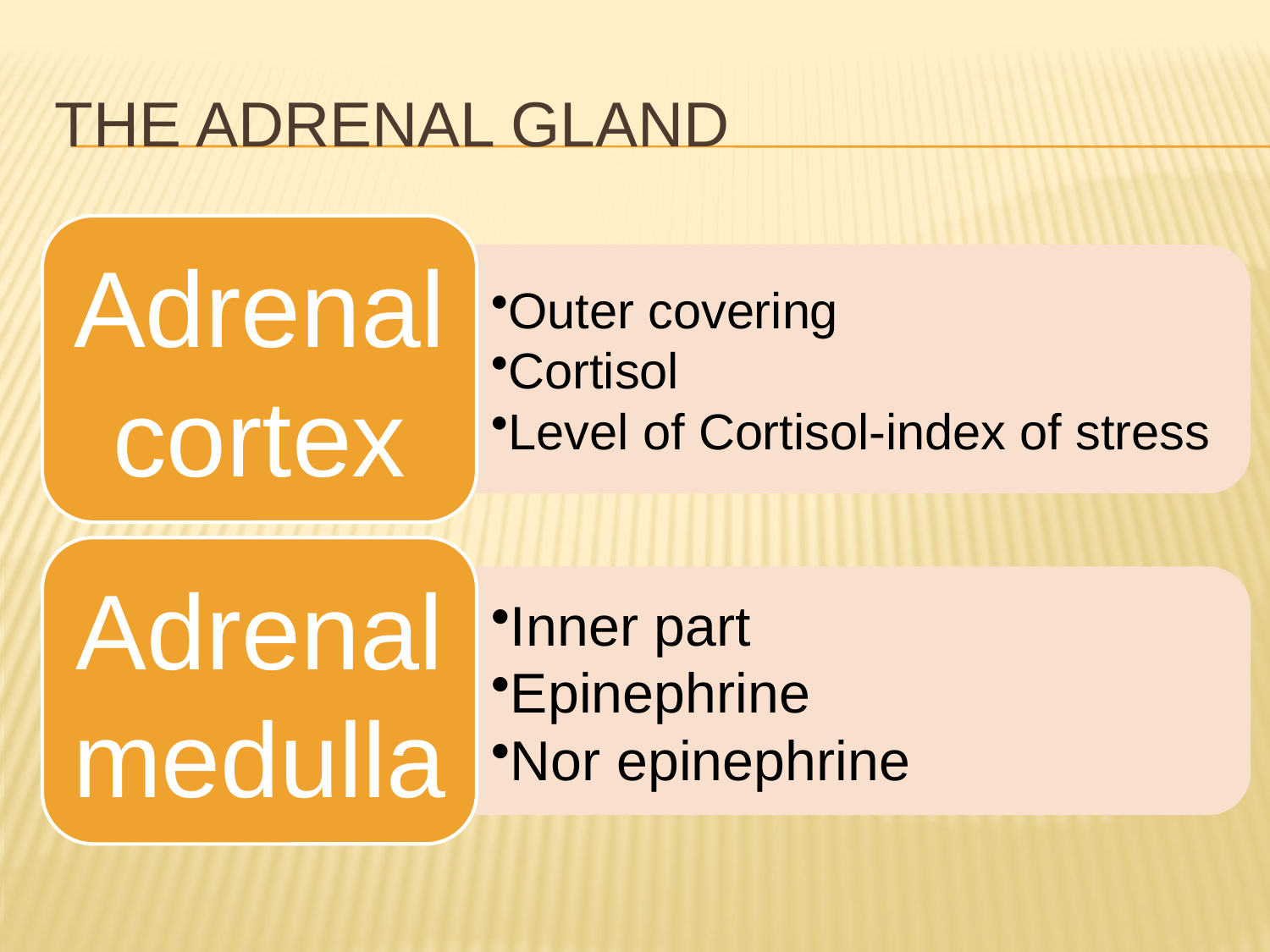

# The Adrenal Gland
Adrenal cortex
Outer covering
Level of Cortisol-index of stress
Adrenal medulla
Inner part
Cortisol
Epinephrine
Nor epinephrine